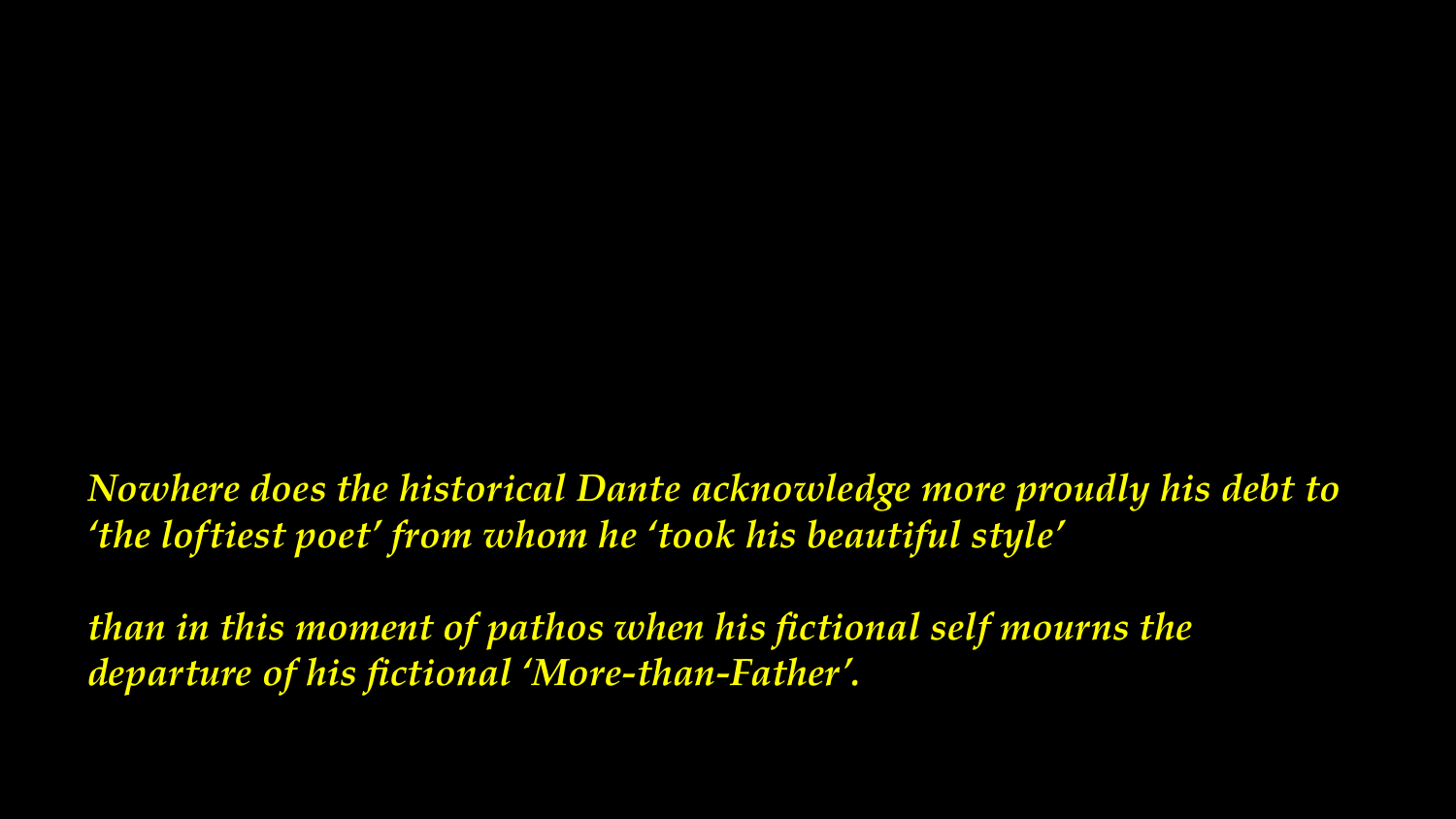

# Nowhere does the historical Dante acknowledge more proudly his debt to ‘the loftiest poet’ from whom he ‘took his beautiful style’ than in this moment of pathos when his fictional self mourns the departure of his fictional ‘More-than-Father’.